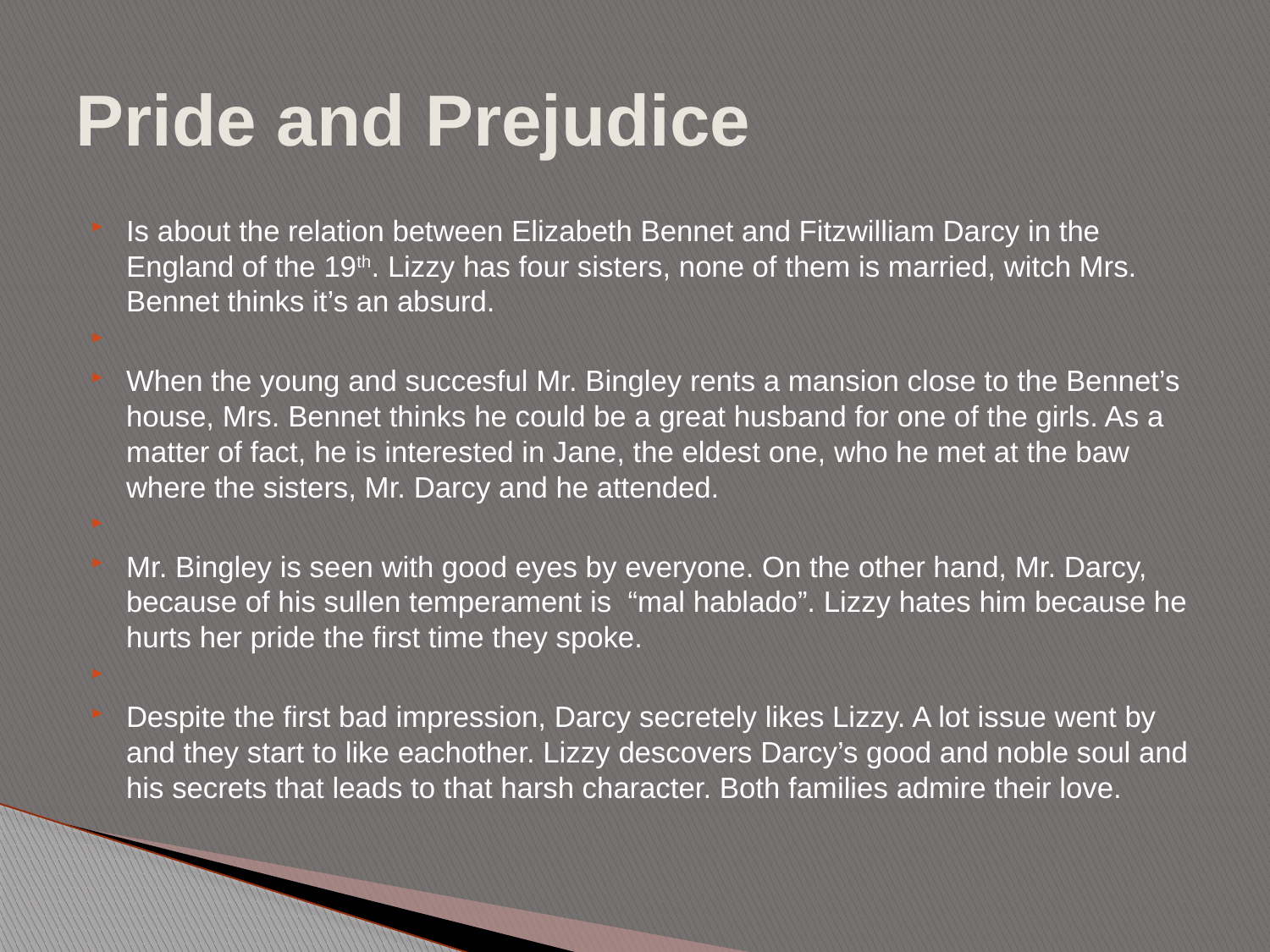

# Pride and Prejudice
Is about the relation between Elizabeth Bennet and Fitzwilliam Darcy in the England of the 19th. Lizzy has four sisters, none of them is married, witch Mrs. Bennet thinks it’s an absurd.

When the young and succesful Mr. Bingley rents a mansion close to the Bennet’s house, Mrs. Bennet thinks he could be a great husband for one of the girls. As a matter of fact, he is interested in Jane, the eldest one, who he met at the baw where the sisters, Mr. Darcy and he attended.

Mr. Bingley is seen with good eyes by everyone. On the other hand, Mr. Darcy, because of his sullen temperament is  “mal hablado”. Lizzy hates him because he hurts her pride the first time they spoke.

Despite the first bad impression, Darcy secretely likes Lizzy. A lot issue went by and they start to like eachother. Lizzy descovers Darcy’s good and noble soul and his secrets that leads to that harsh character. Both families admire their love.